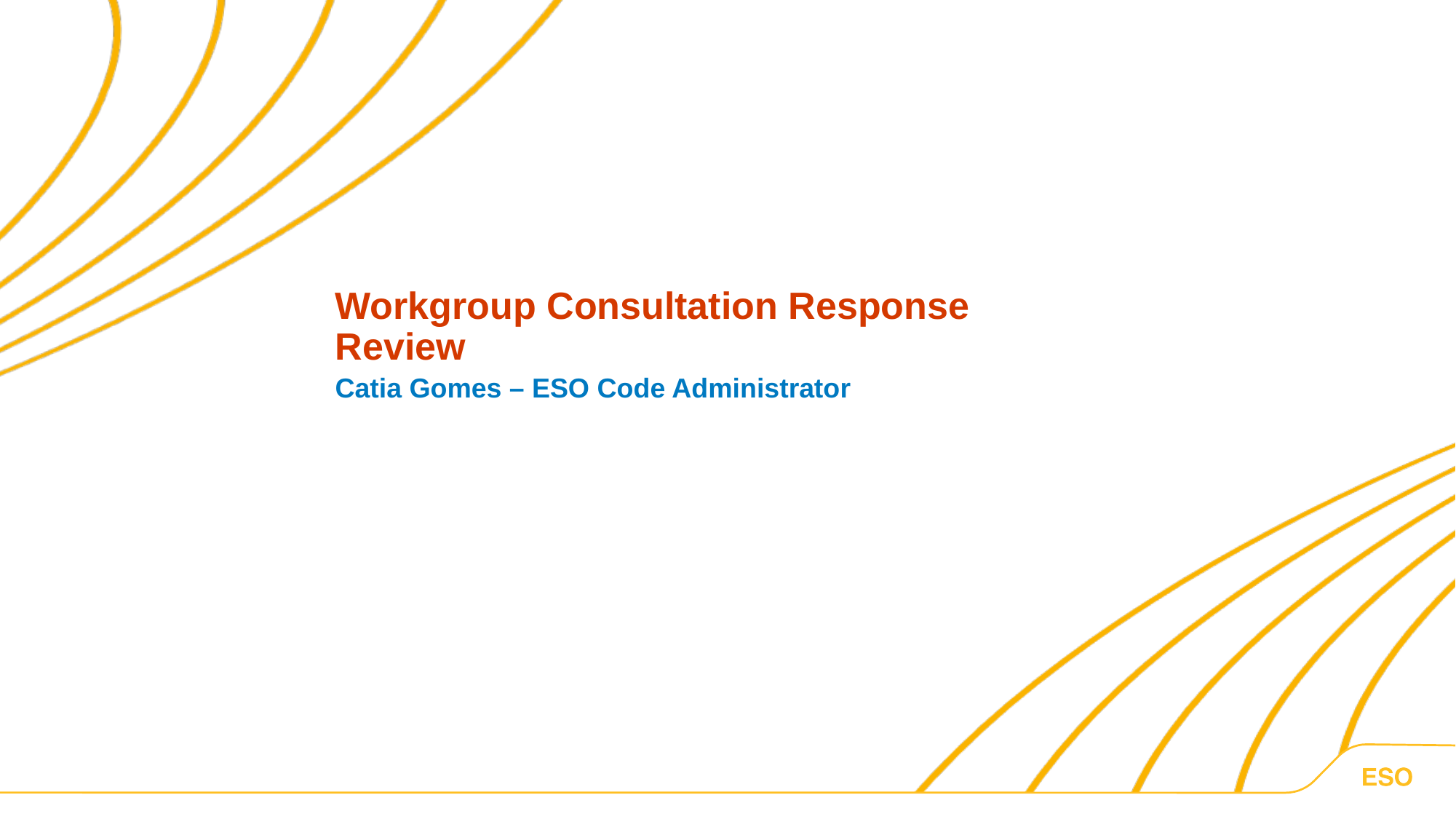

Workgroup Consultation Response Review
Catia Gomes – ESO Code Administrator